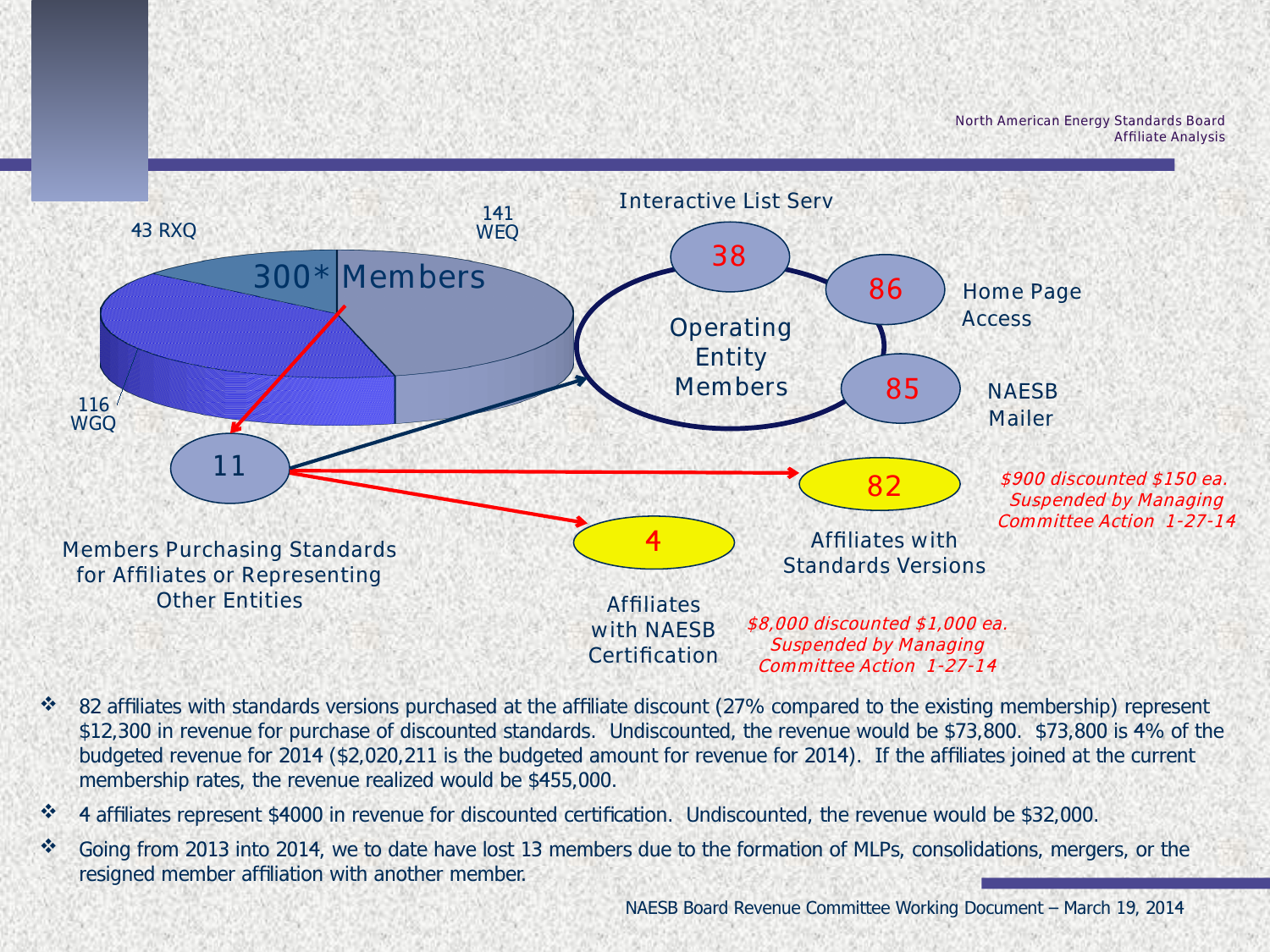

# North American Energy Standards Board Affiliate Analysis

[unsupported chart]

Interactive List Serv

38

86       Home Page
       Access
Operating
Entity
Members

85        NAESB
                Mailer

11

Members Purchasing Standards
for Affiliates or Representing
Other Entities

82

Affiliates with
Standards Versions
$900 discounted $150 ea.
Suspended by Managing Committee Action  1-27-14

4

Affiliates
with NAESB
Certification
$8,000 discounted $1,000 ea. Suspended by Managing Committee Action  1-27-14

82 affiliates with standards versions purchased at the affiliate discount (27% compared to the existing membership) represent $12,300 in revenue for purchase of discounted standards.  Undiscounted, the revenue would be $73,800.  $73,800 is 4% of the budgeted revenue for 2014 ($2,020,211 is the budgeted amount for revenue for 2014).  If the affiliates joined at the current membership rates, the revenue realized would be $455,000.
4 affiliates represent $4000 in revenue for discounted certification.  Undiscounted, the revenue would be $32,000.
Going from 2013 into 2014, we to date have lost 13 members due to the formation of MLPs, consolidations, mergers, or the resigned member affiliation with another member.
NAESB Board Revenue Committee Working Document – March 19, 2014